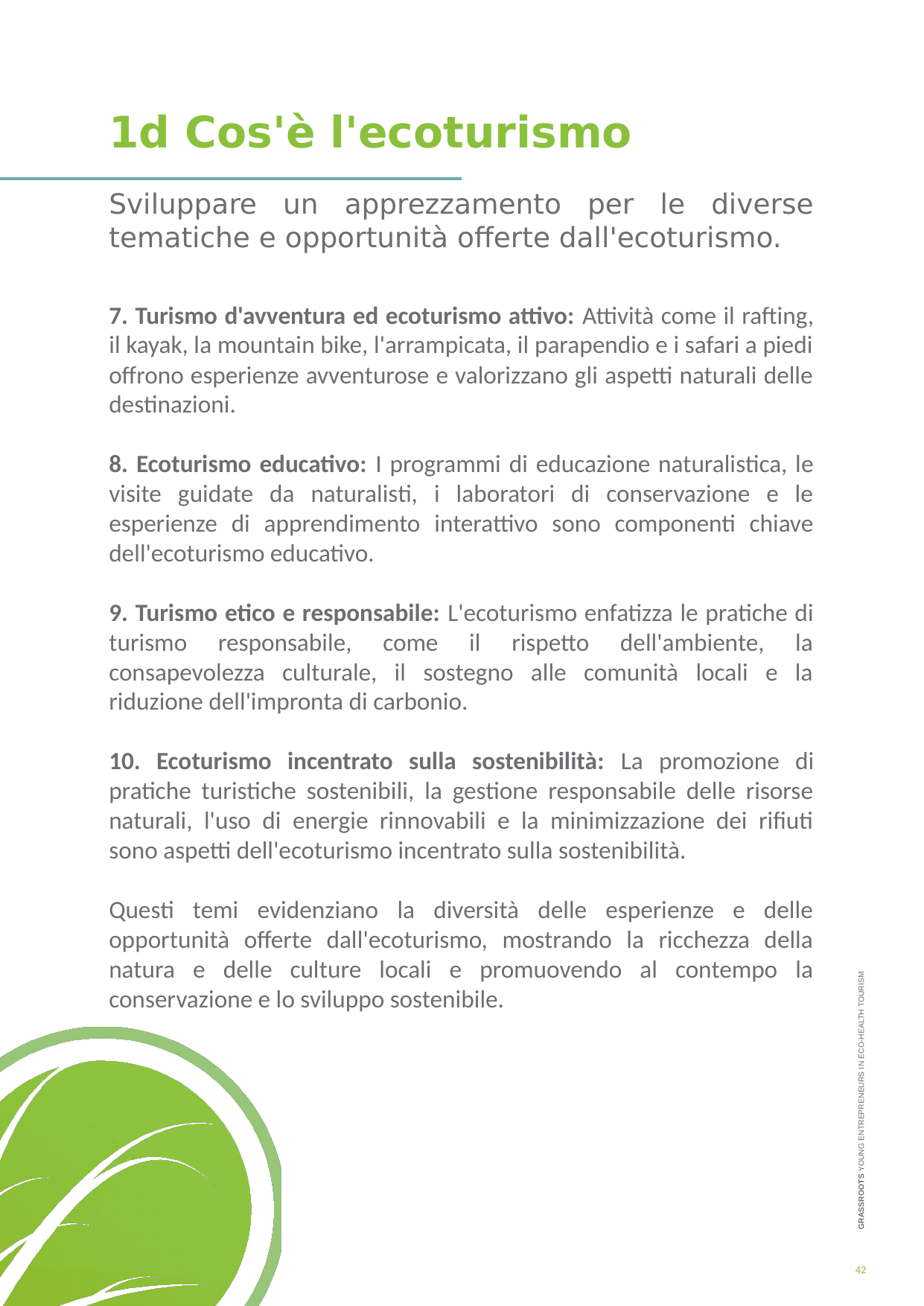

1d Cos'è l'ecoturismo
Sviluppare un apprezzamento per le diverse tematiche e opportunità offerte dall'ecoturismo.
7. Turismo d'avventura ed ecoturismo attivo: Attività come il rafting, il kayak, la mountain bike, l'arrampicata, il parapendio e i safari a piedi offrono esperienze avventurose e valorizzano gli aspetti naturali delle destinazioni.

8. Ecoturismo educativo: I programmi di educazione naturalistica, le visite guidate da naturalisti, i laboratori di conservazione e le esperienze di apprendimento interattivo sono componenti chiave dell'ecoturismo educativo.

9. Turismo etico e responsabile: L'ecoturismo enfatizza le pratiche di turismo responsabile, come il rispetto dell'ambiente, la consapevolezza culturale, il sostegno alle comunità locali e la riduzione dell'impronta di carbonio.

10. Ecoturismo incentrato sulla sostenibilità: La promozione di pratiche turistiche sostenibili, la gestione responsabile delle risorse naturali, l'uso di energie rinnovabili e la minimizzazione dei rifiuti sono aspetti dell'ecoturismo incentrato sulla sostenibilità.

Questi temi evidenziano la diversità delle esperienze e delle opportunità offerte dall'ecoturismo, mostrando la ricchezza della natura e delle culture locali e promuovendo al contempo la conservazione e lo sviluppo sostenibile.

42